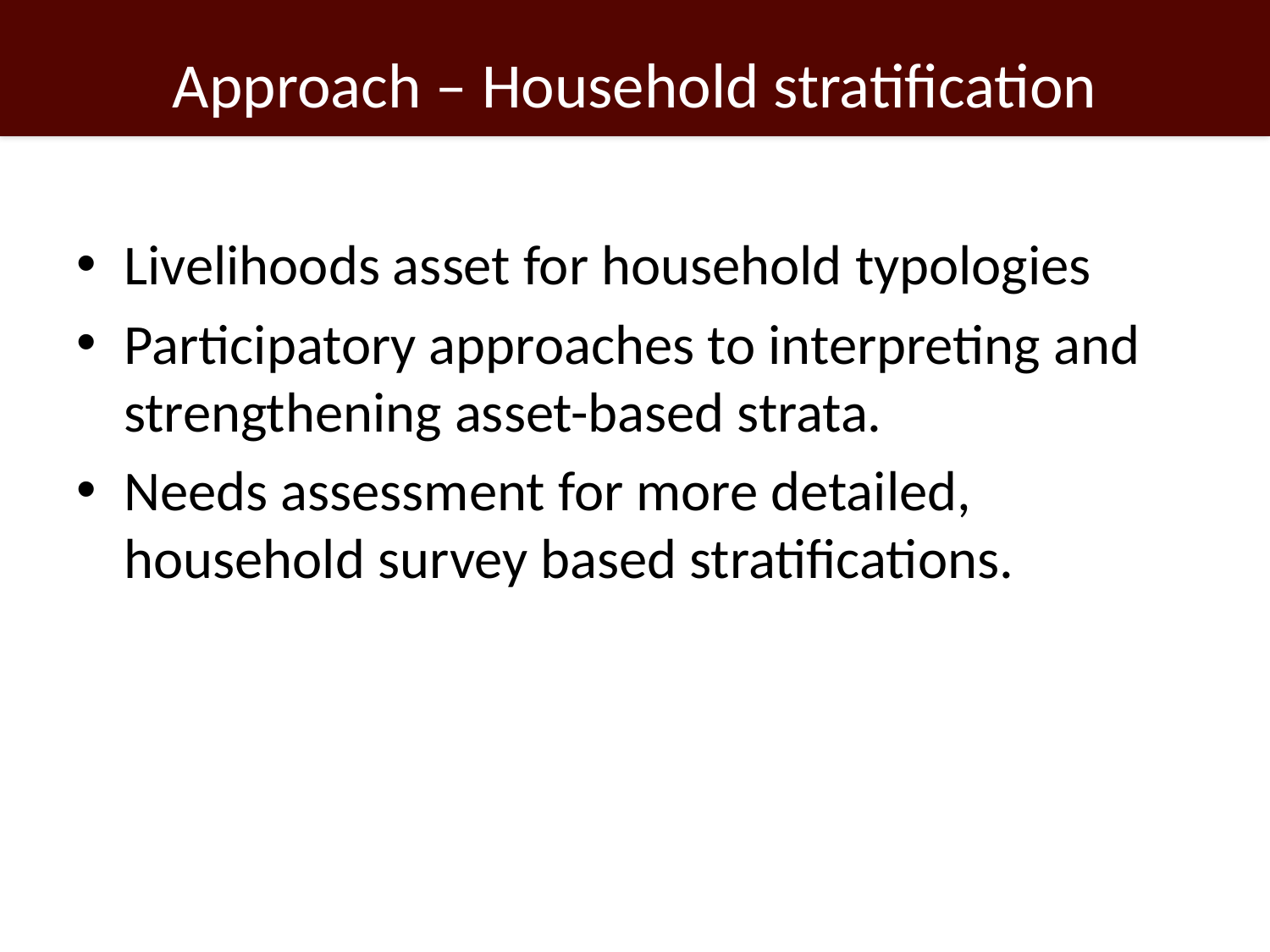

# Approach – Household stratification
Livelihoods asset for household typologies
Participatory approaches to interpreting and strengthening asset-based strata.
Needs assessment for more detailed, household survey based stratifications.